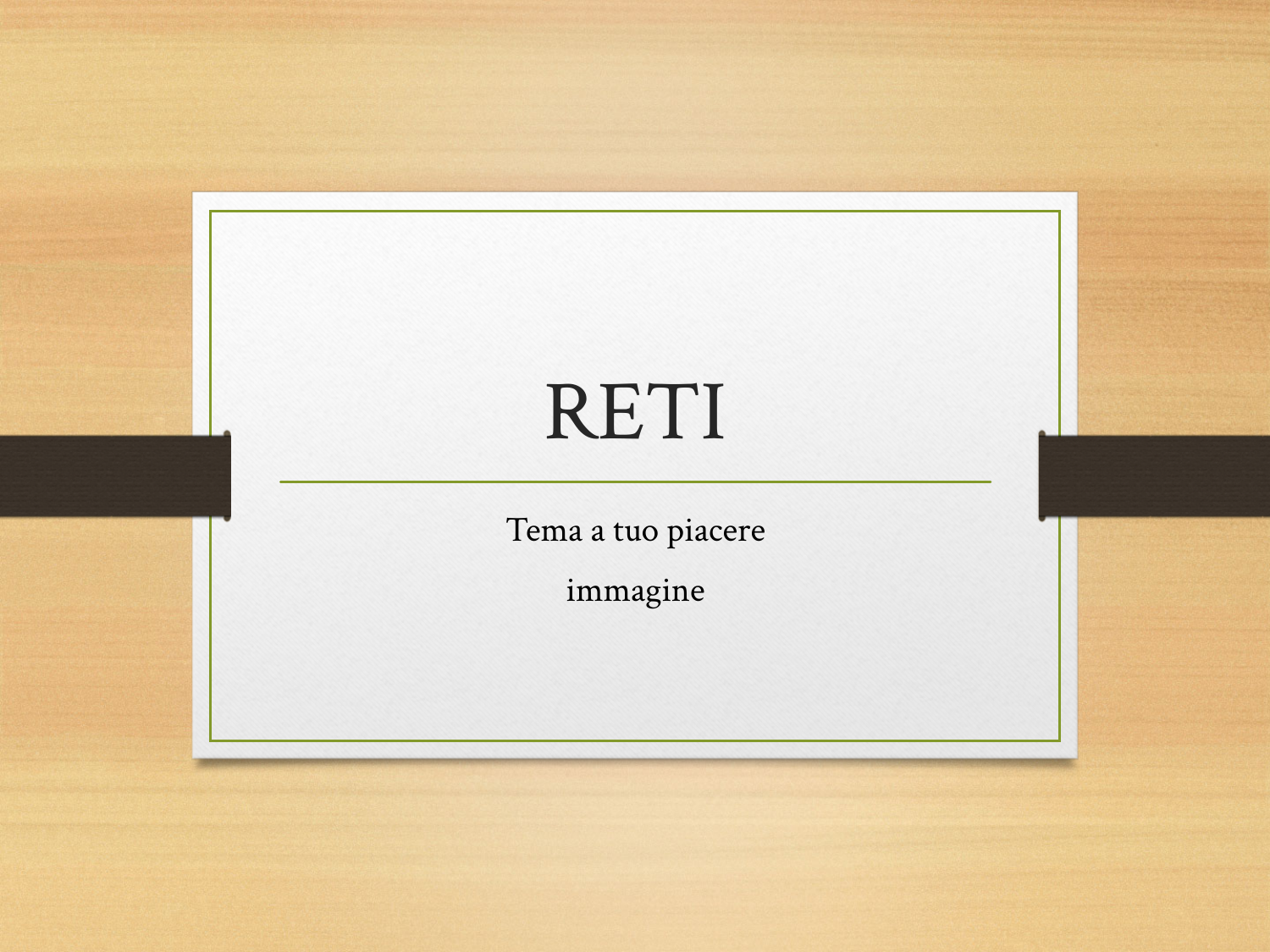

# RETI
Tema a tuo piacere
immagine